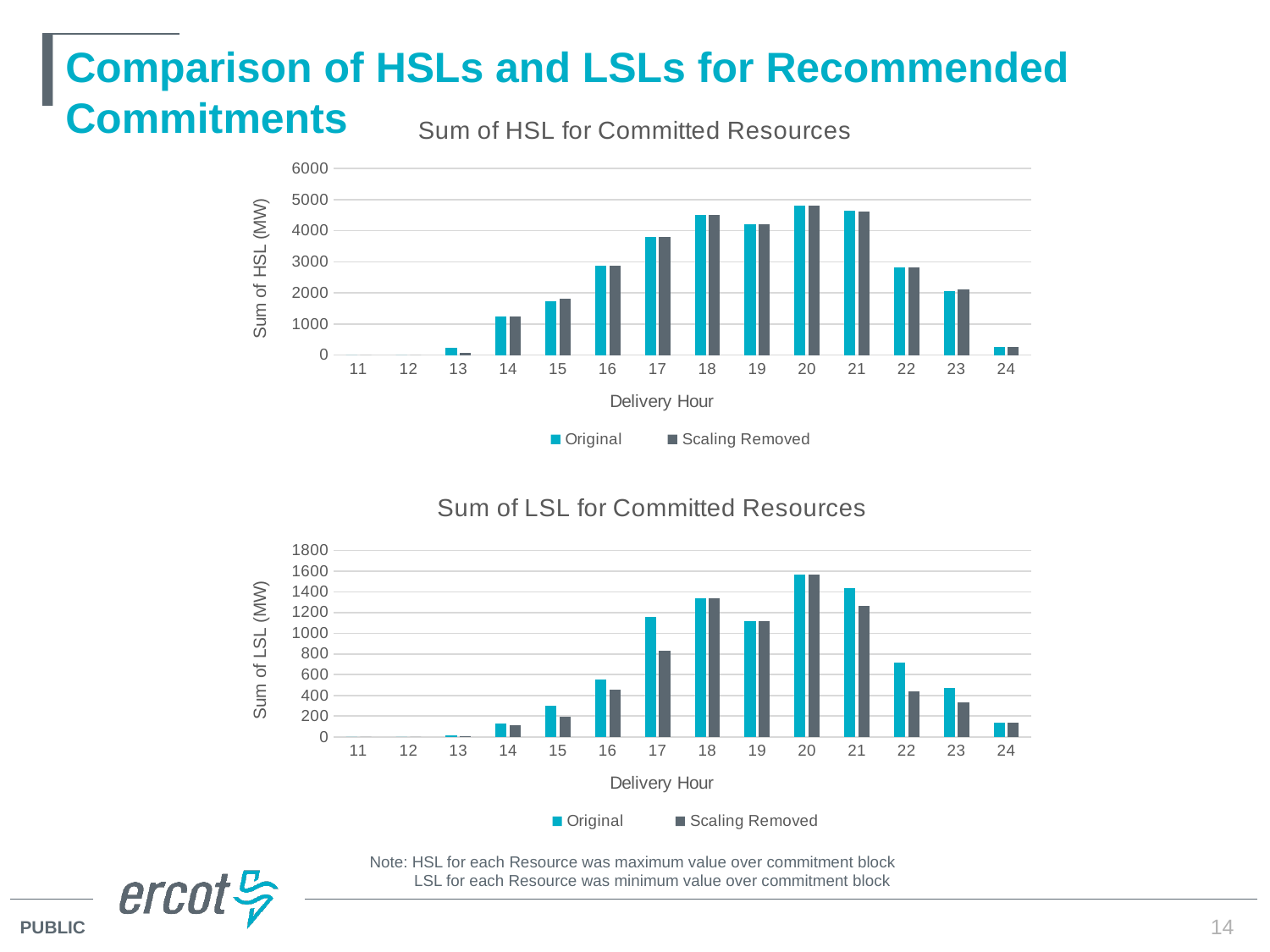

# Comparison of HSLs and LSLs for Recommended Commitments

### Chart: Sum of HSL for Committed Resources

| Category |  |  |
|---|---|---|
| 11 | 0.0 | 0.0 |
| 12 | 0.0 | 0.0 |
| 13 | 226.0 | 56.5 |
| 14 | 1253.0 | 1237.0 |
| 15 | 1740.0 | 1817.0 |
| 16 | 2883.0 | 2887.0 |
| 17 | 3809.0 | 3798.3 |
| 18 | 4507.0 | 4507.0 |
| 19 | 4206.4 | 4206.4 |
| 20 | 4804.4 | 4804.4 |
| 21 | 4644.0 | 4625.6 |
| 22 | 2806.4 | 2814.5 |
| 23 | 2068.0 | 2124.0 |
| 24 | 246.9 | 246.9 |

### Chart: Sum of LSL for Committed Resources

| Category |  |  |
|---|---|---|
| 11 | 0.0 | 0.0 |
| 12 | 0.0 | 0.0 |
| 13 | 16.0 | 4.0 |
| 14 | 127.0 | 111.0 |
| 15 | 304.0 | 196.0 |
| 16 | 555.0 | 457.0 |
| 17 | 1158.2 | 831.0 |
| 18 | 1337.2 | 1337.2 |
| 19 | 1113.2 | 1113.2 |
| 20 | 1567.2 | 1567.2 |
| 21 | 1435.2 | 1261.0 |
| 22 | 713.2 | 441.0 |
| 23 | 474.5 | 329.0 |
| 24 | 133.0 | 133.0 |
Note: HSL for each Resource was maximum value over commitment block
          LSL for each Resource was minimum value over commitment block
14